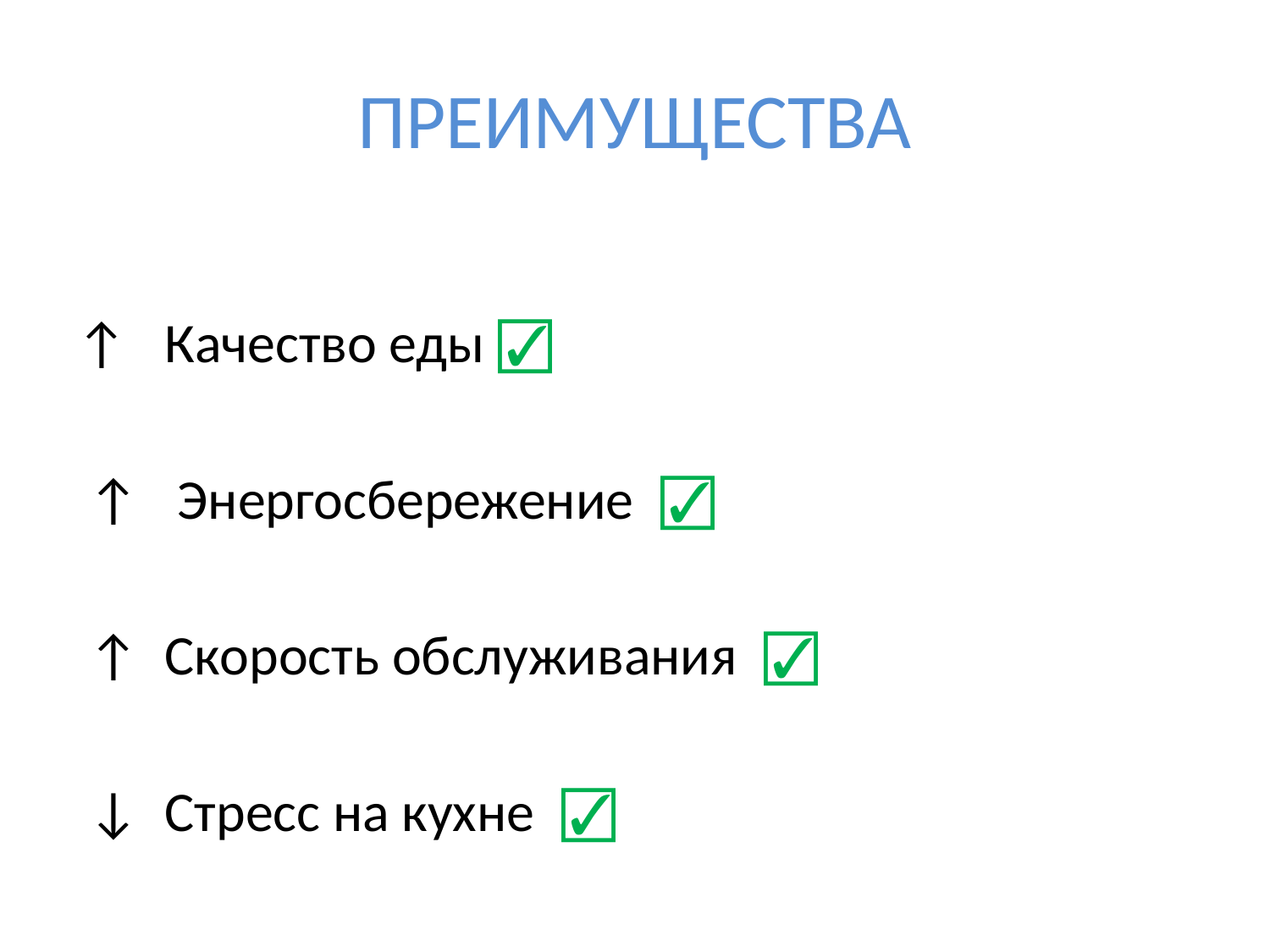

# ПРЕИМУЩЕСТВА

↑   Качество еды ☑

 ↑   Энергосбережение  ☑

 ↑  Скорость обслуживания  ☑

 ↓  Стресс на кухне  ☑